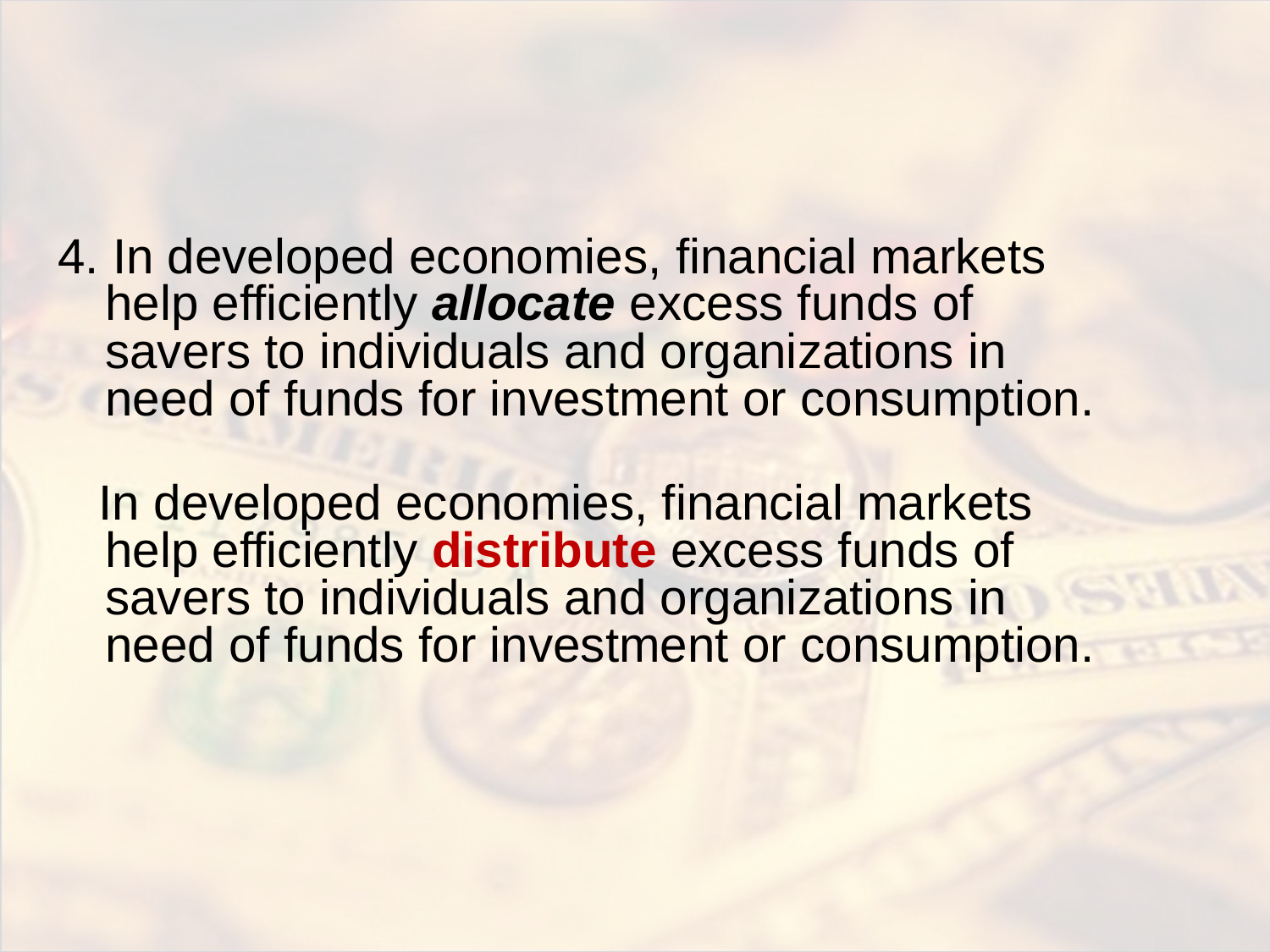

#

4. In developed economies, financial markets help efficiently allocate excess funds of savers to individuals and organizations in need of funds for investment or consumption.
   In developed economies, financial markets help efficiently distribute excess funds of savers to individuals and organizations in need of funds for investment or consumption.